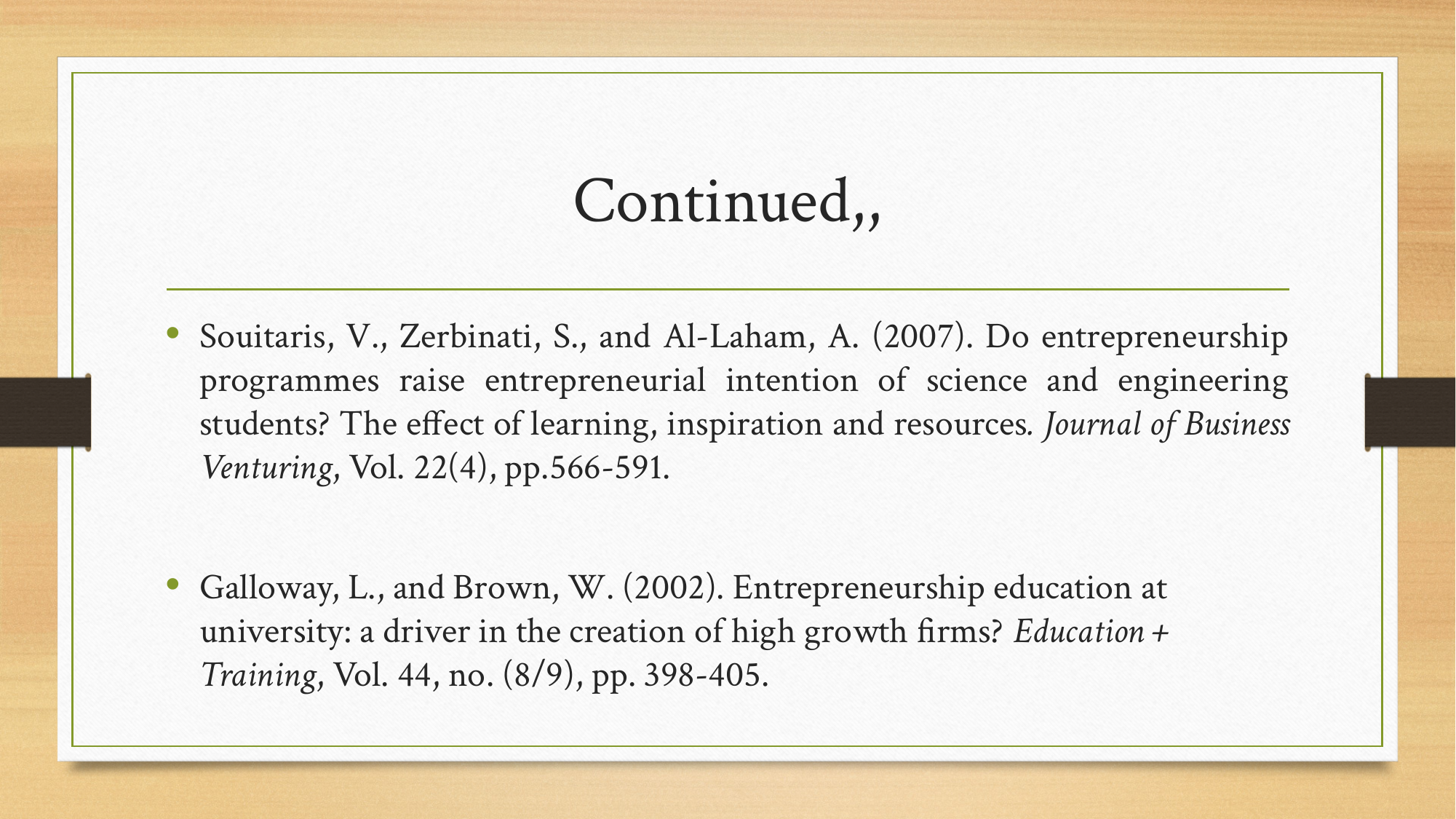

# Continued,,
Souitaris, V., Zerbinati, S., and Al-Laham, A. (2007). Do entrepreneurship programmes raise entrepreneurial intention of science and engineering students? The effect of learning, inspiration and resources. Journal of Business Venturing, Vol. 22(4), pp.566-591.

Galloway, L., and Brown, W. (2002). Entrepreneurship education at university: a driver in the creation of high growth firms? Education + Training, Vol. 44, no. (8/9), pp. 398-405.